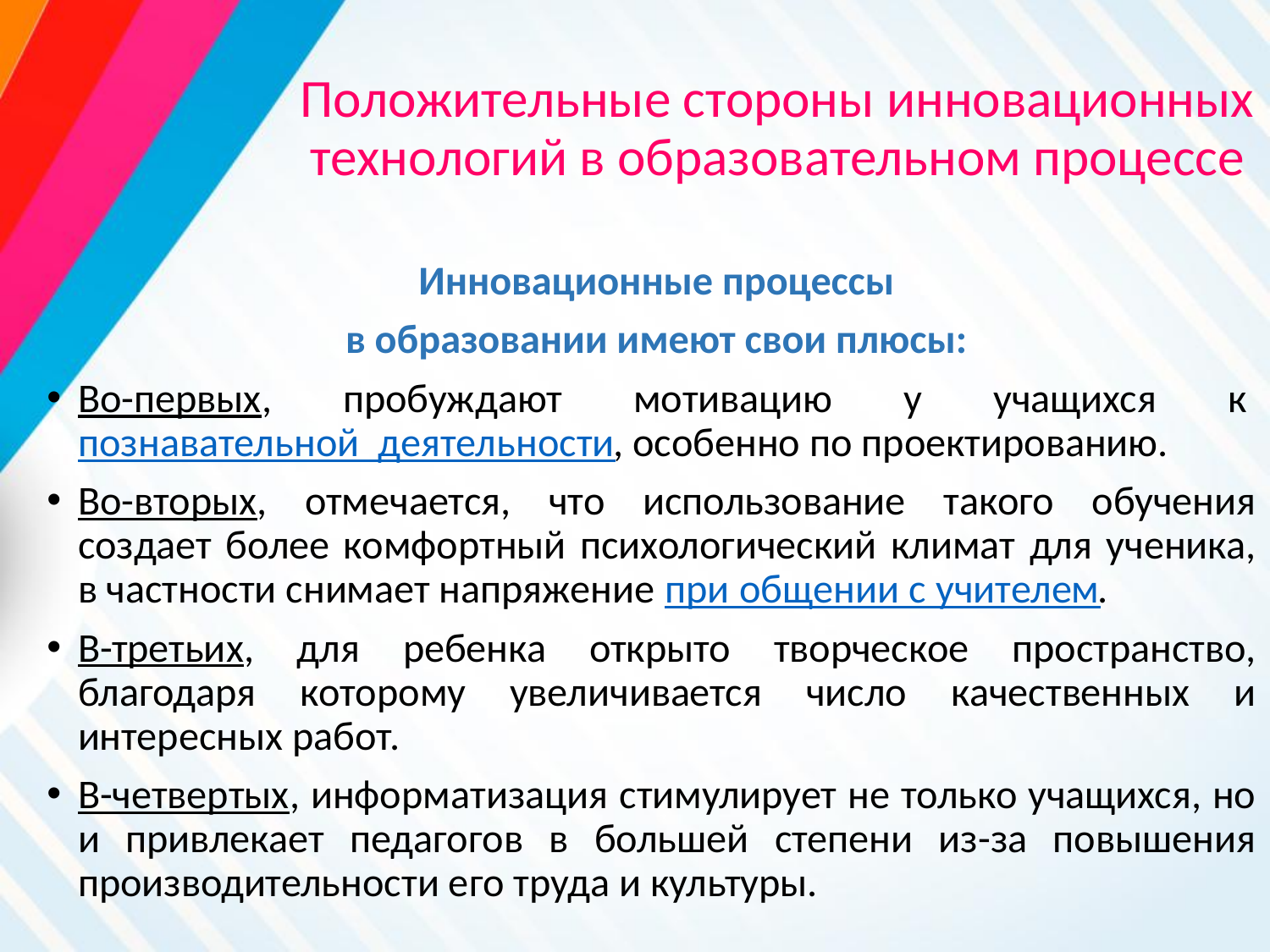

# Положительные стороны инновационных технологий в образовательном процессе
 Инновационные процессы
 в образовании имеют свои плюсы:
Во-первых, пробуждают мотивацию у учащихся к познавательной  деятельности, особенно по проектированию.
Во-вторых, отмечается, что использование такого обучения создает более комфортный психологический климат для ученика, в частности снимает напряжение при общении с учителем.
В-третьих, для ребенка открыто творческое пространство, благодаря которому увеличивается число качественных и интересных работ.
В-четвертых, информатизация стимулирует не только учащихся, но и привлекает педагогов в большей степени из-за повышения производительности его труда и культуры.